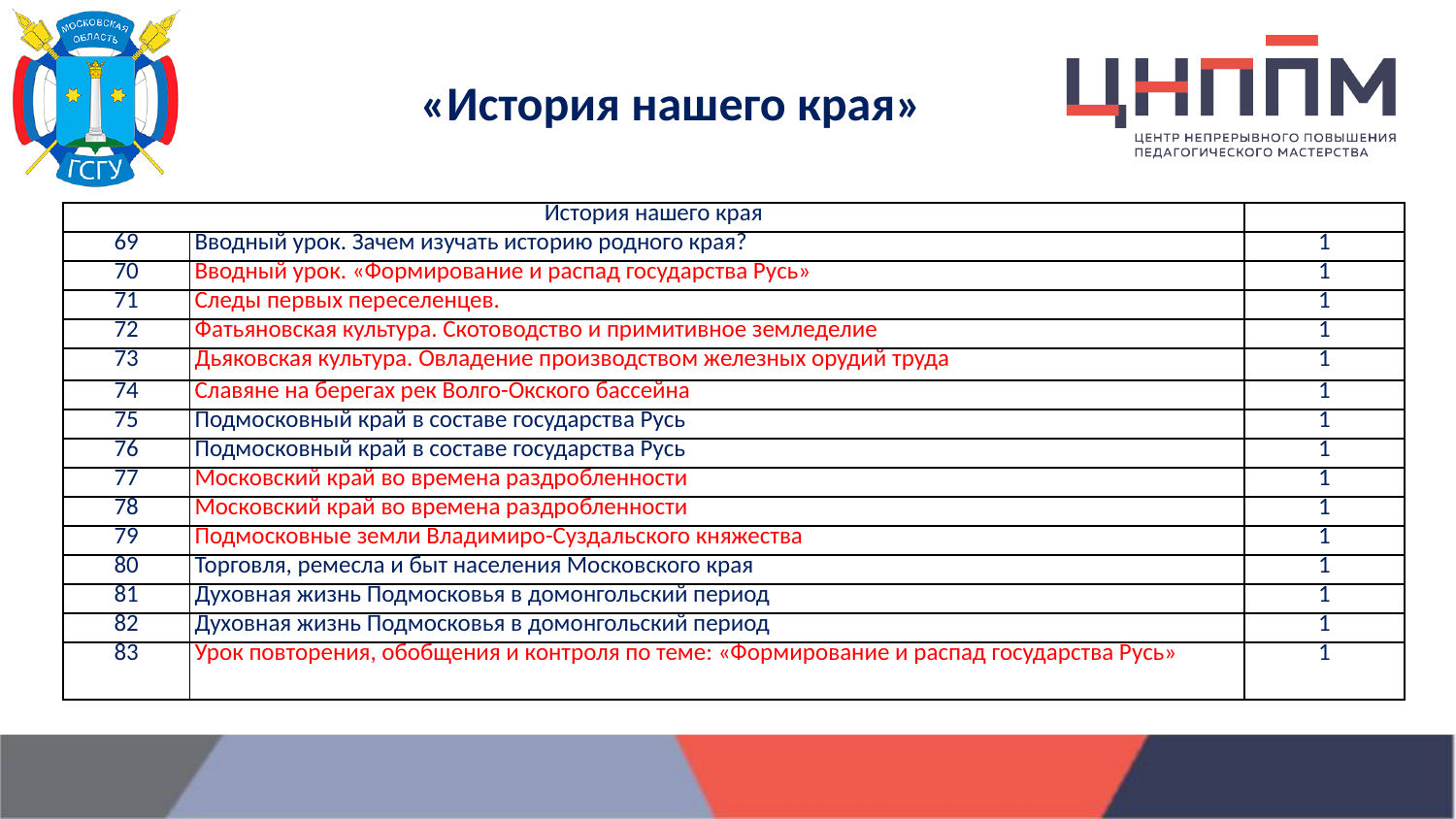

# «История нашего края»
| История нашего края |  |  |
| --- | --- | --- |
| 69 | Вводный урок. Зачем изучать историю родного края? | 1 |
| 70 | Вводный урок. «Формирование и распад государства Русь» | 1 |
| 71 | Следы первых переселенцев. | 1 |
| 72 | Фатьяновская культура. Скотоводство и примитивное земледелие | 1 |
| 73 | Дьяковская культура. Овладение производством железных орудий труда | 1 |
| 74 | Славяне на берегах рек Волго-Окского бассейна | 1 |
| 75 | Подмосковный край в составе государства Русь | 1 |
| 76 | Подмосковный край в составе государства Русь | 1 |
| 77 | Московский край во времена раздробленности | 1 |
| 78 | Московский край во времена раздробленности | 1 |
| 79 | Подмосковные земли Владимиро-Суздальского княжества | 1 |
| 80 | Торговля, ремесла и быт населения Московского края | 1 |
| 81 | Духовная жизнь Подмосковья в домонгольский период | 1 |
| 82 | Духовная жизнь Подмосковья в домонгольский период | 1 |
| 83 | Урок повторения, обобщения и контроля по теме: «Формирование и распад государства Русь» | 1 |